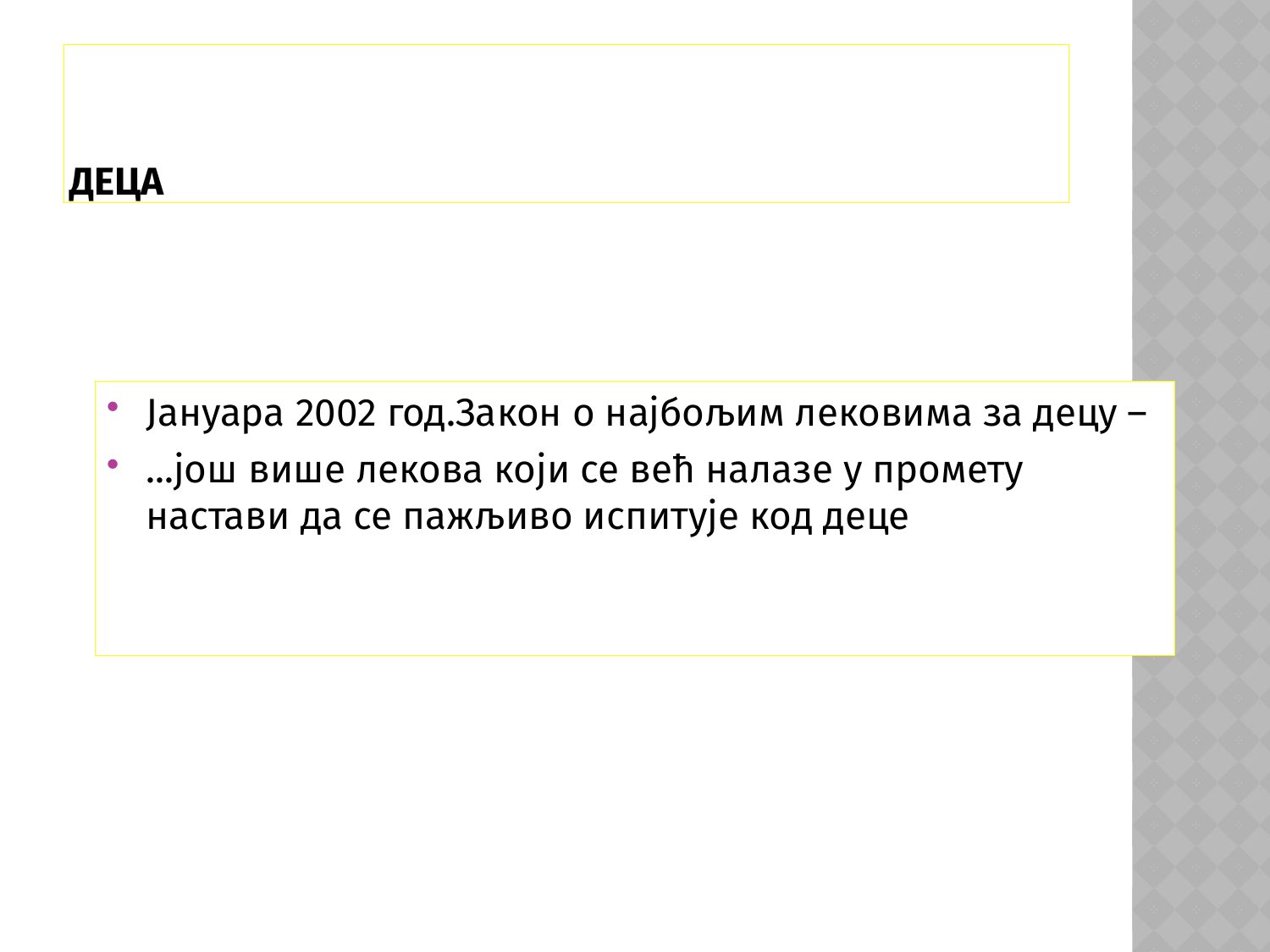

# ДЕЦА
Јануара 2002 год.Закон о најбољим лековима за децу –
...још више лекова који се већ налазе у промету настави да се пажљиво испитује код деце